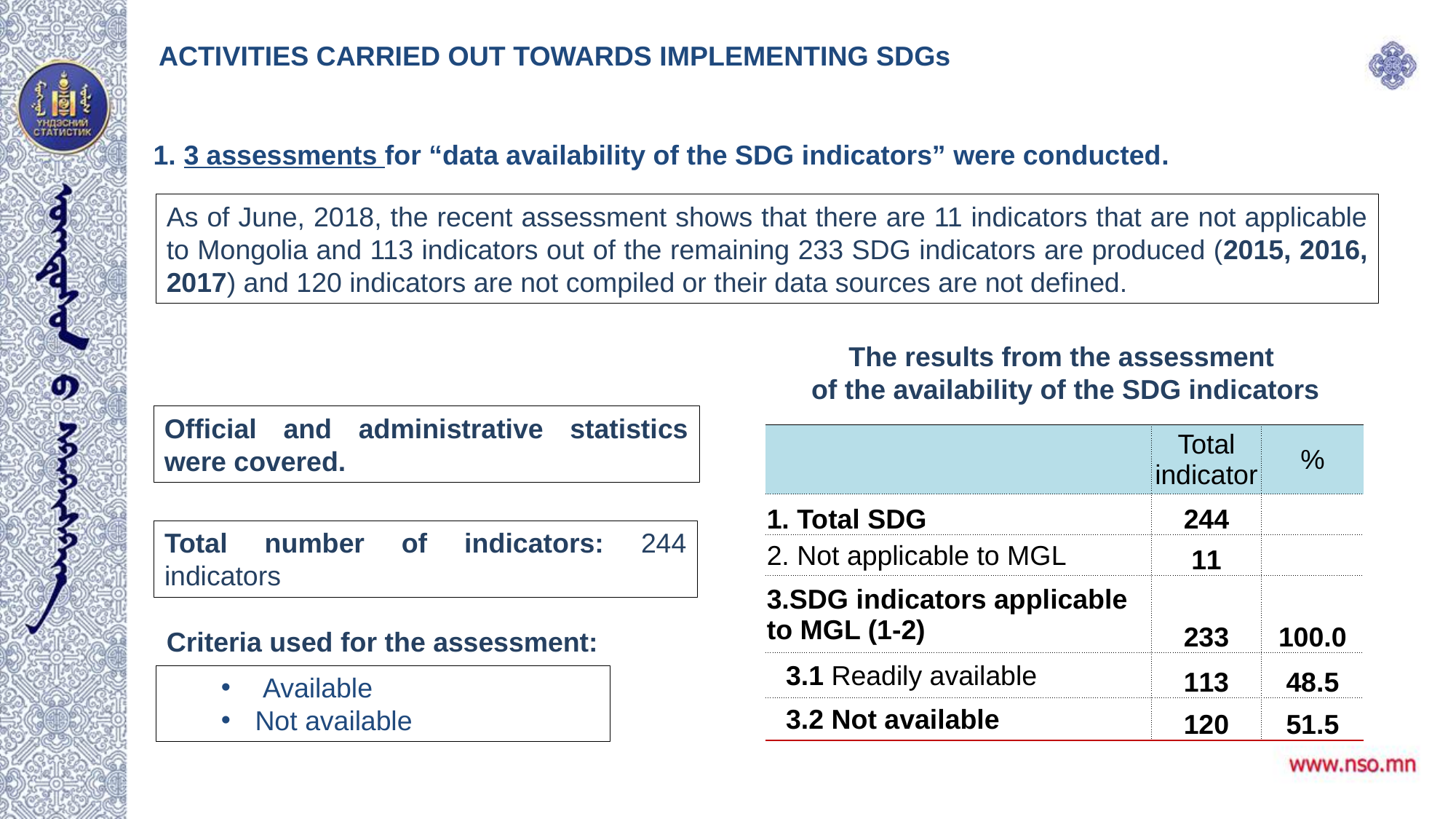

ACTIVITIES CARRIED OUT TOWARDS IMPLEMENTING SDGs
1. 3 assessments for “data availability of the SDG indicators” were conducted.
As of June, 2018, the recent assessment shows that there are 11 indicators that are not applicable to Mongolia and 113 indicators out of the remaining 233 SDG indicators are produced (2015, 2016, 2017) and 120 indicators are not compiled or their data sources are not defined.
The results from the assessment
of the availability of the SDG indicators
Official and administrative statistics were covered.
|  | Total indicator | % |
| --- | --- | --- |
| 1. Total SDG | 244 |  |
| 2. Not applicable to MGL | 11 |  |
| 3.SDG indicators applicable to MGL (1-2) | 233 | 100.0 |
| 3.1 Readily available | 113 | 48.5 |
| 3.2 Not available | 120 | 51.5 |
Total number of indicators: 244 indicators
Criteria used for the assessment:
 Available
Not available